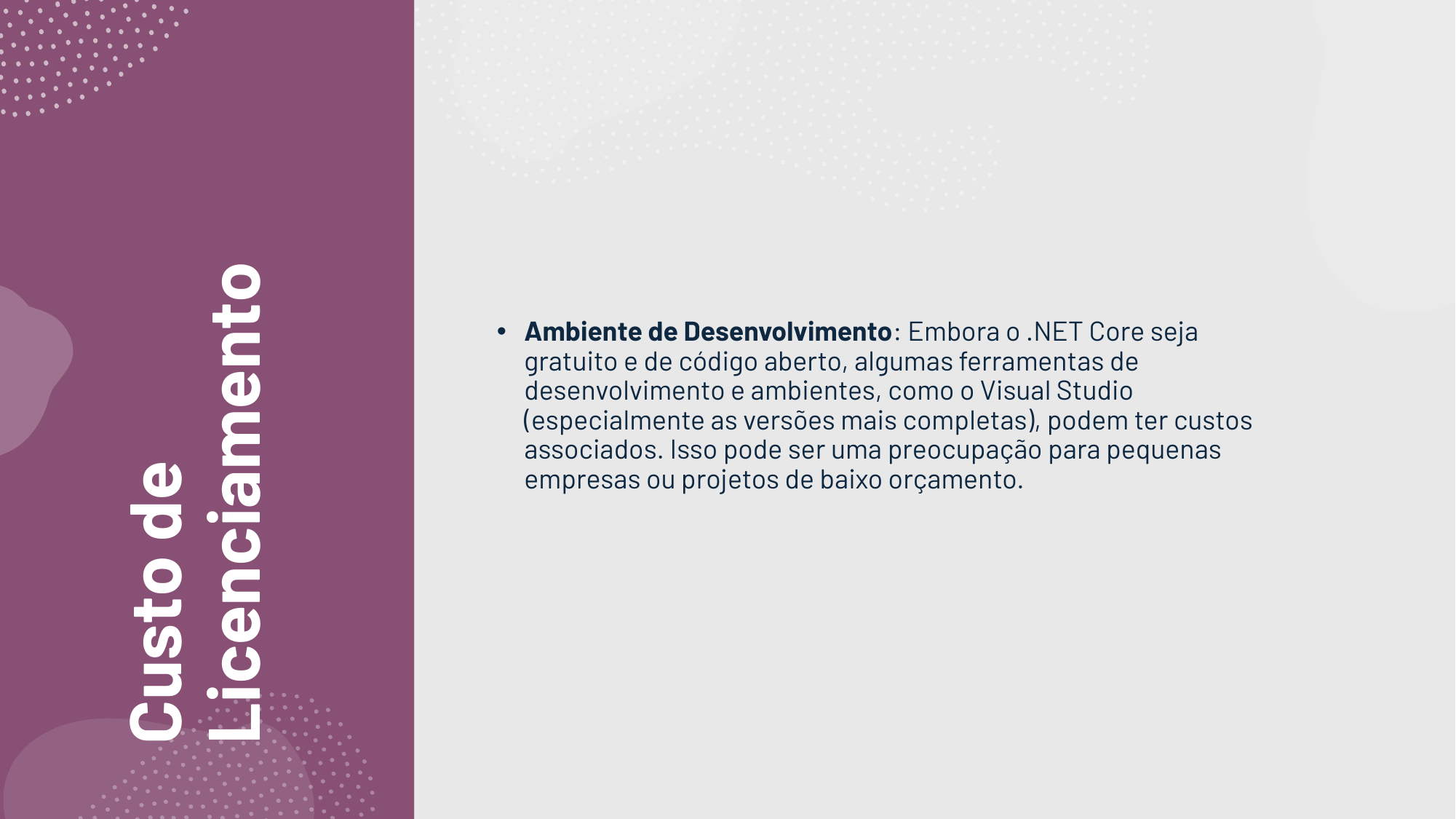

Ambiente de Desenvolvimento: Embora o .NET Core seja gratuito e de código aberto, algumas ferramentas de desenvolvimento e ambientes, como o Visual Studio (especialmente as versões mais completas), podem ter custos associados. Isso pode ser uma preocupação para pequenas empresas ou projetos de baixo orçamento.
# Custo de Licenciamento